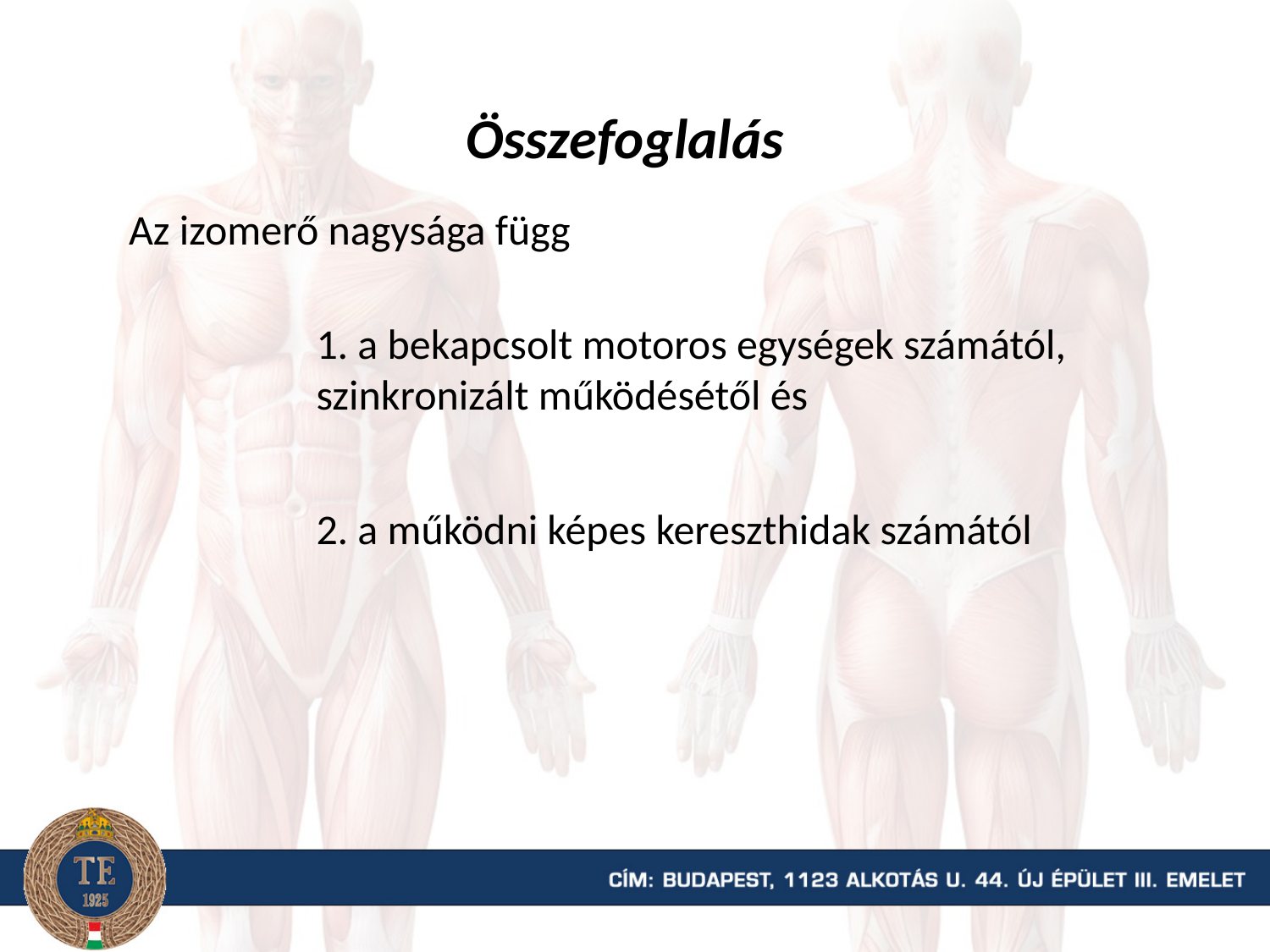

Összefoglalás
Az izomerő nagysága függ
1. a bekapcsolt motoros egységek számától, szinkronizált működésétől és
2. a működni képes kereszthidak számától